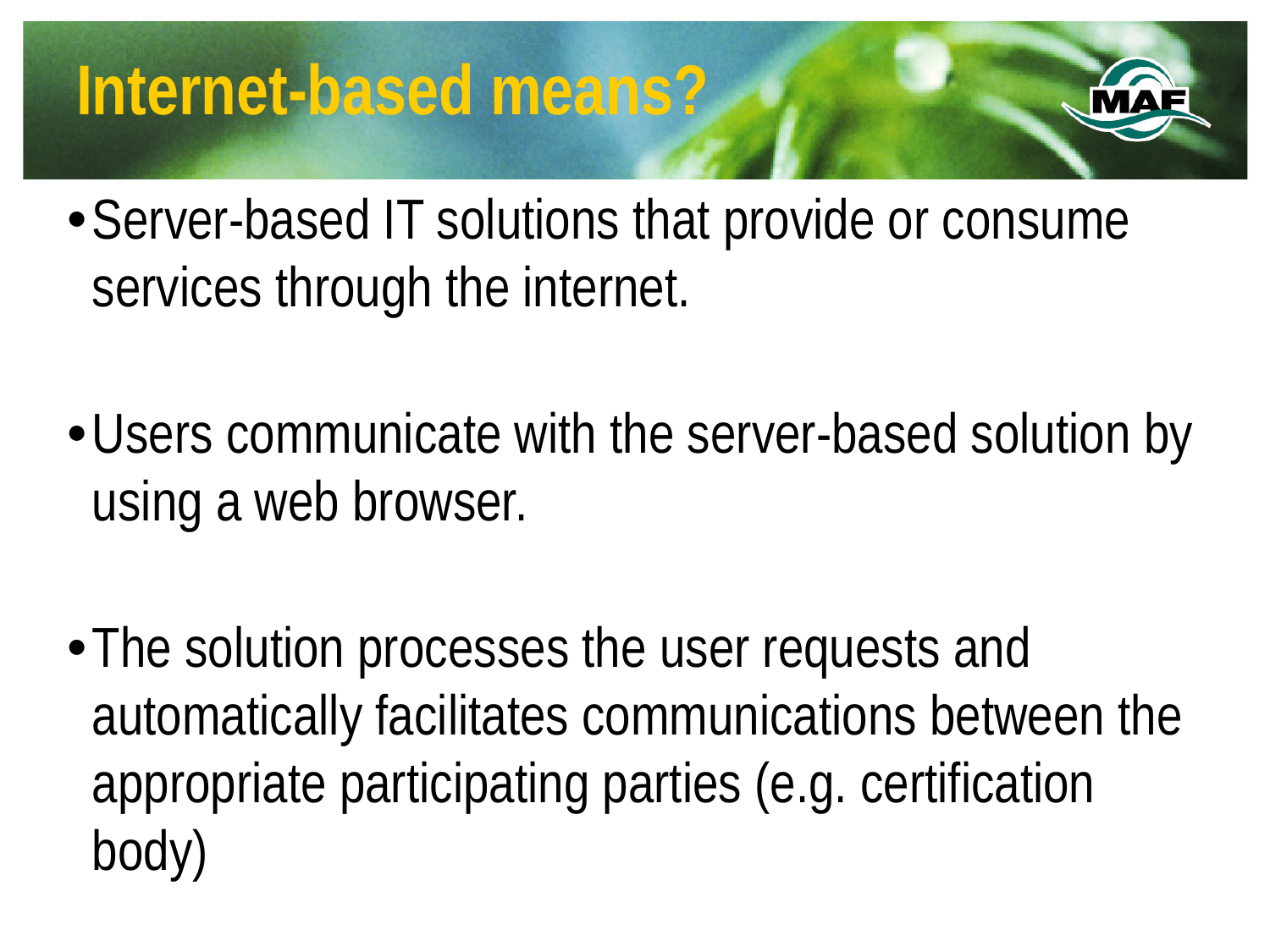

# Internet-based means?
Server-based IT solutions that provide or consume services through the internet.
Users communicate with the server-based solution by using a web browser.
The solution processes the user requests and automatically facilitates communications between the appropriate participating parties (e.g. certification body)